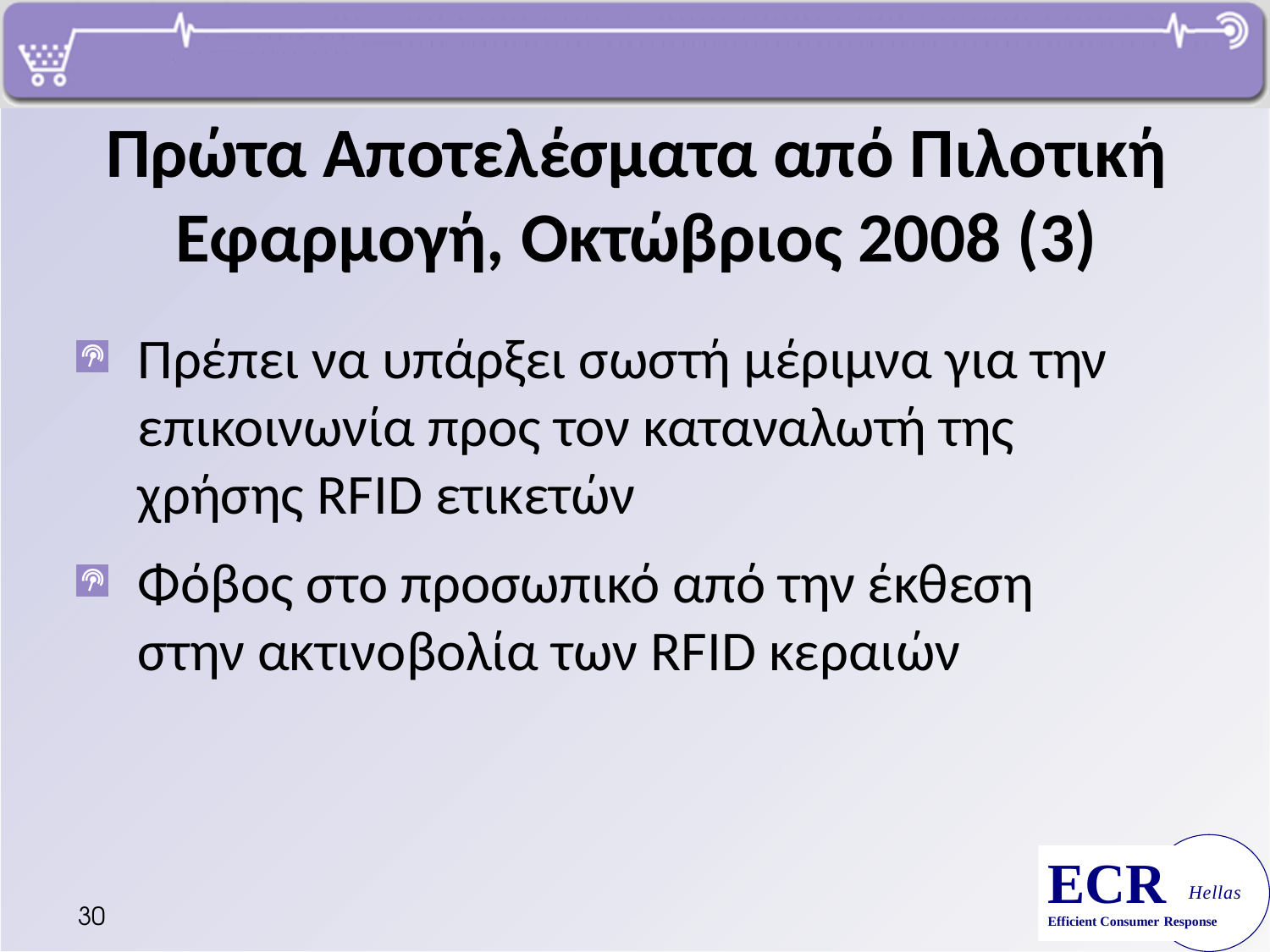

# Πρώτα Αποτελέσματα από Πιλοτική Εφαρμογή, Οκτώβριος 2008 (3)
Πρέπει να υπάρξει σωστή μέριμνα για την επικοινωνία προς τον καταναλωτή της χρήσης RFID ετικετών
Φόβος στο προσωπικό από την έκθεση στην ακτινοβολία των RFID κεραιών

30